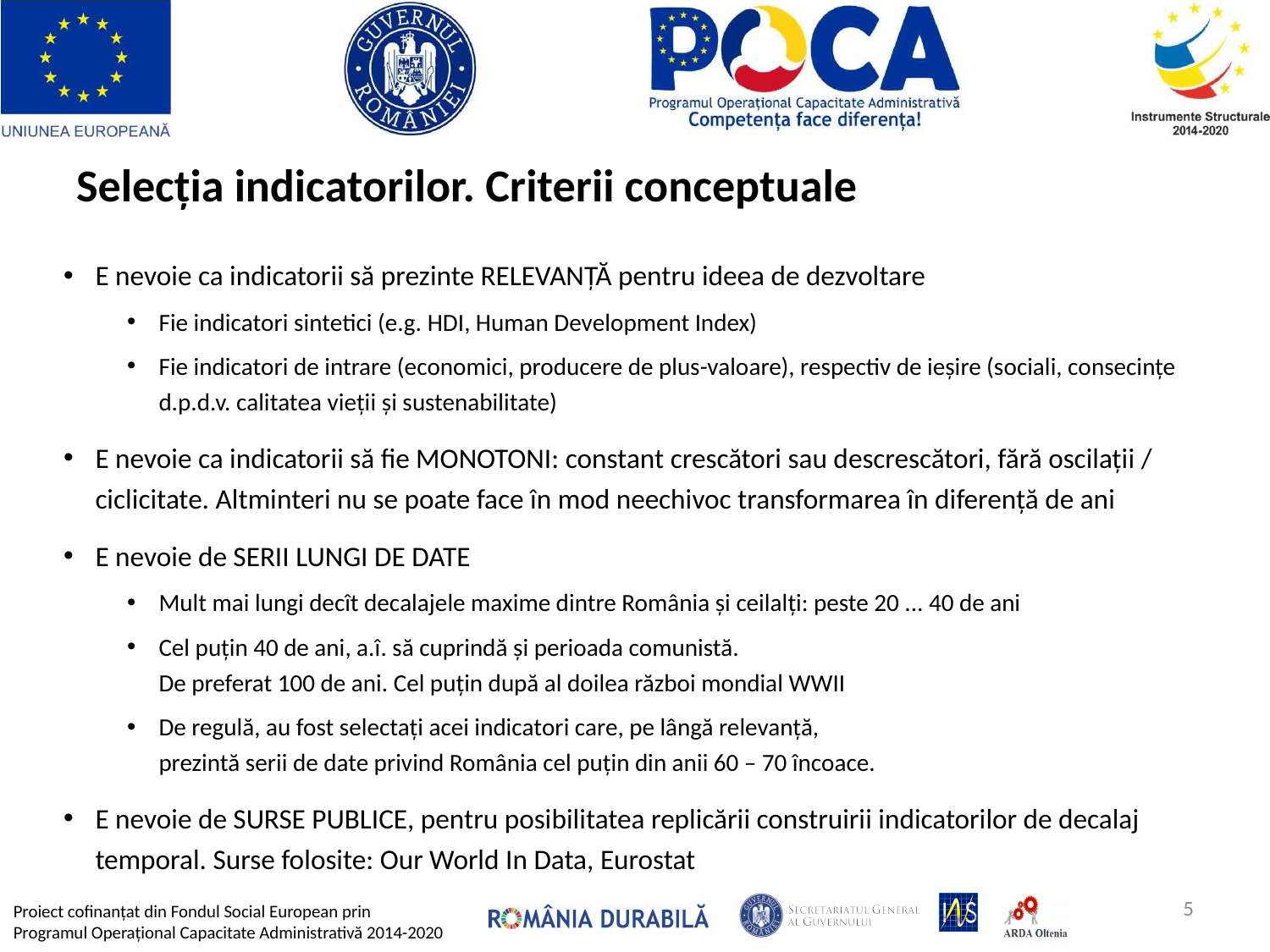

# Selecția indicatorilor. Criterii conceptuale
E nevoie ca indicatorii să prezinte RELEVANȚĂ pentru ideea de dezvoltare
Fie indicatori sintetici (e.g. HDI, Human Development Index)
Fie indicatori de intrare (economici, producere de plus-valoare), respectiv de ieșire (sociali, consecințe d.p.d.v. calitatea vieții și sustenabilitate)
E nevoie ca indicatorii să fie MONOTONI: constant crescători sau descrescători, fără oscilații / ciclicitate. Altminteri nu se poate face în mod neechivoc transformarea în diferență de ani
E nevoie de SERII LUNGI DE DATE
Mult mai lungi decît decalajele maxime dintre România și ceilalți: peste 20 ... 40 de ani
Cel puțin 40 de ani, a.î. să cuprindă și perioada comunistă.
De preferat 100 de ani. Cel puțin după al doilea război mondial WWII
De regulă, au fost selectați acei indicatori care, pe lângă relevanță,
prezintă serii de date privind România cel puțin din anii 60 – 70 încoace.
E nevoie de SURSE PUBLICE, pentru posibilitatea replicării construirii indicatorilor de decalaj temporal. Surse folosite: Our World In Data, Eurostat
5